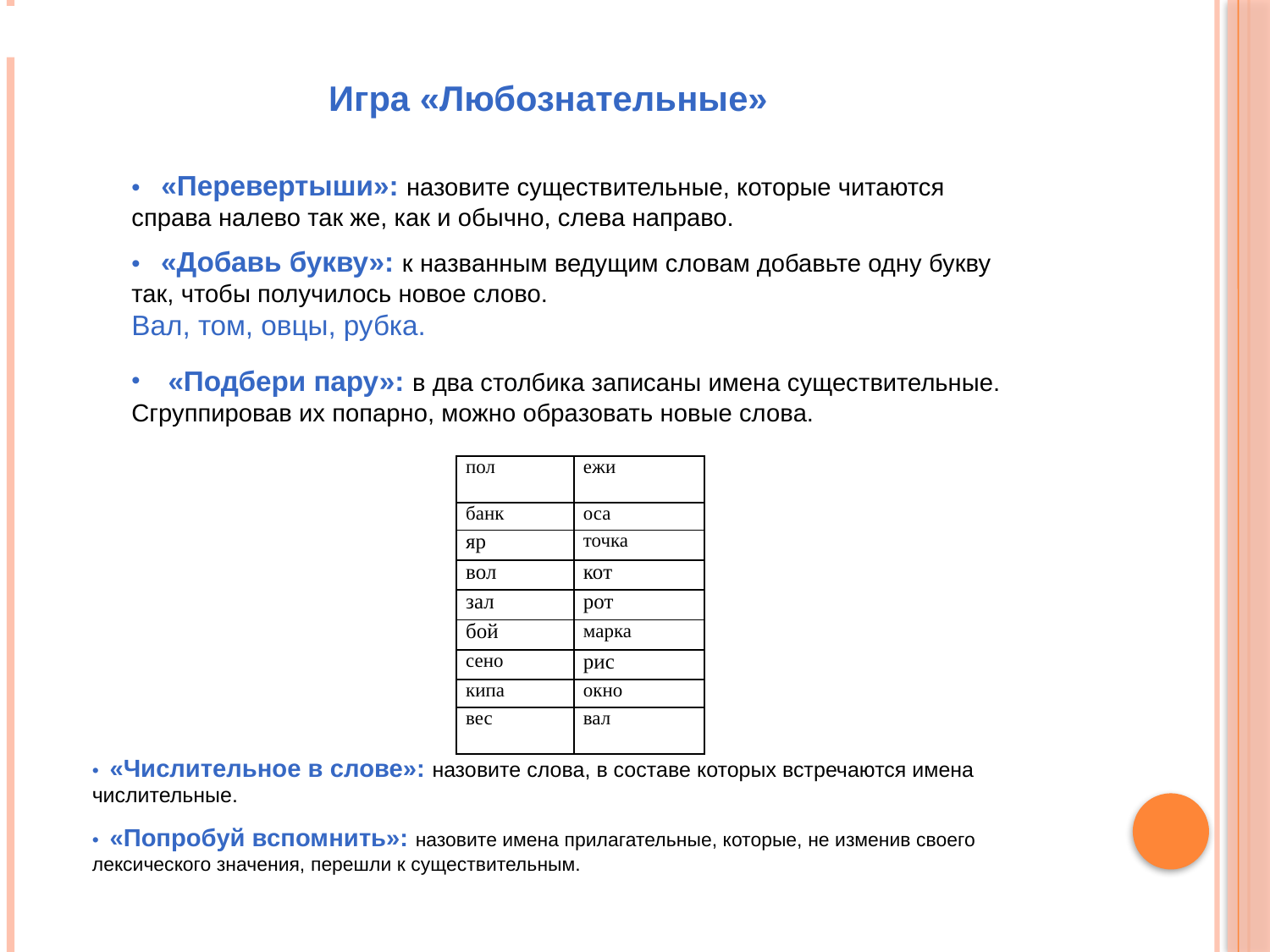

Игра «Любознательные»

•   «Перевертыши»: назовите существительные, которые читаются справа налево так же, как и обычно, слева направо.

•   «Добавь букву»: к названным ведущим словам добавьте одну букву так, чтобы получилось новое слово.
Вал, том, овцы, рубка.

    «Подбери пару»: в два столбика записаны имена существительные. Сгруппировав их попарно, можно образовать новые слова.

| пол | ежи |
| --- | --- |
| банк | оса |
| яр | точка |
| вол | кот |
| зал | рот |
| бой | марка |
| сено | рис |
| кипа | окно |
| вес | вал |
•  «Числительное в слове»: назовите слова, в составе которых встречаются имена числительные.

•  «Попробуй вспомнить»: назовите имена прилагательные, которые, не изменив своего лексического значения, перешли к существительным.